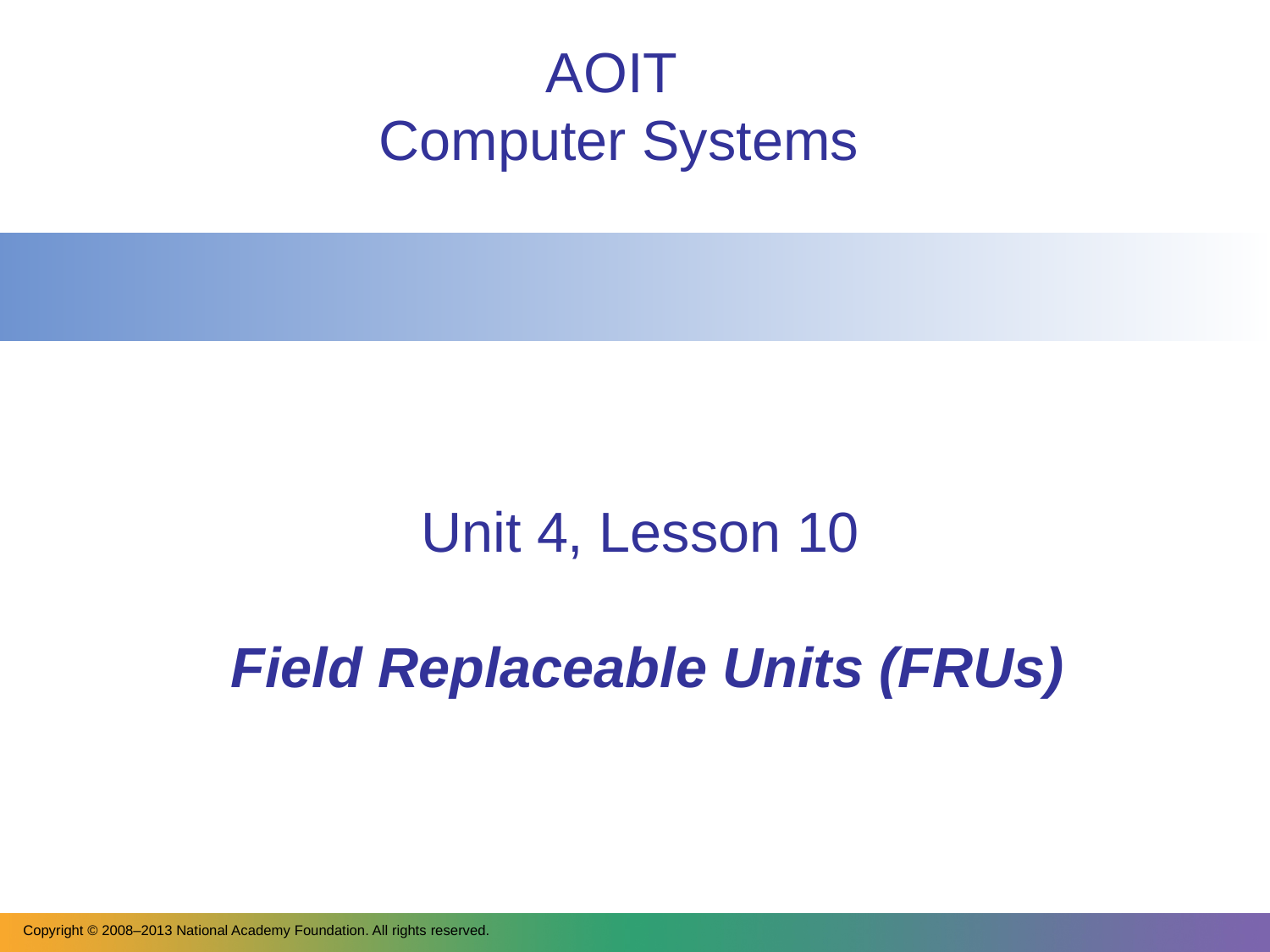

AOIT
Computer Systems
# Unit 4, Lesson 10 Field Replaceable Units (FRUs)
Copyright © 2008–2013 National Academy Foundation. All rights reserved.